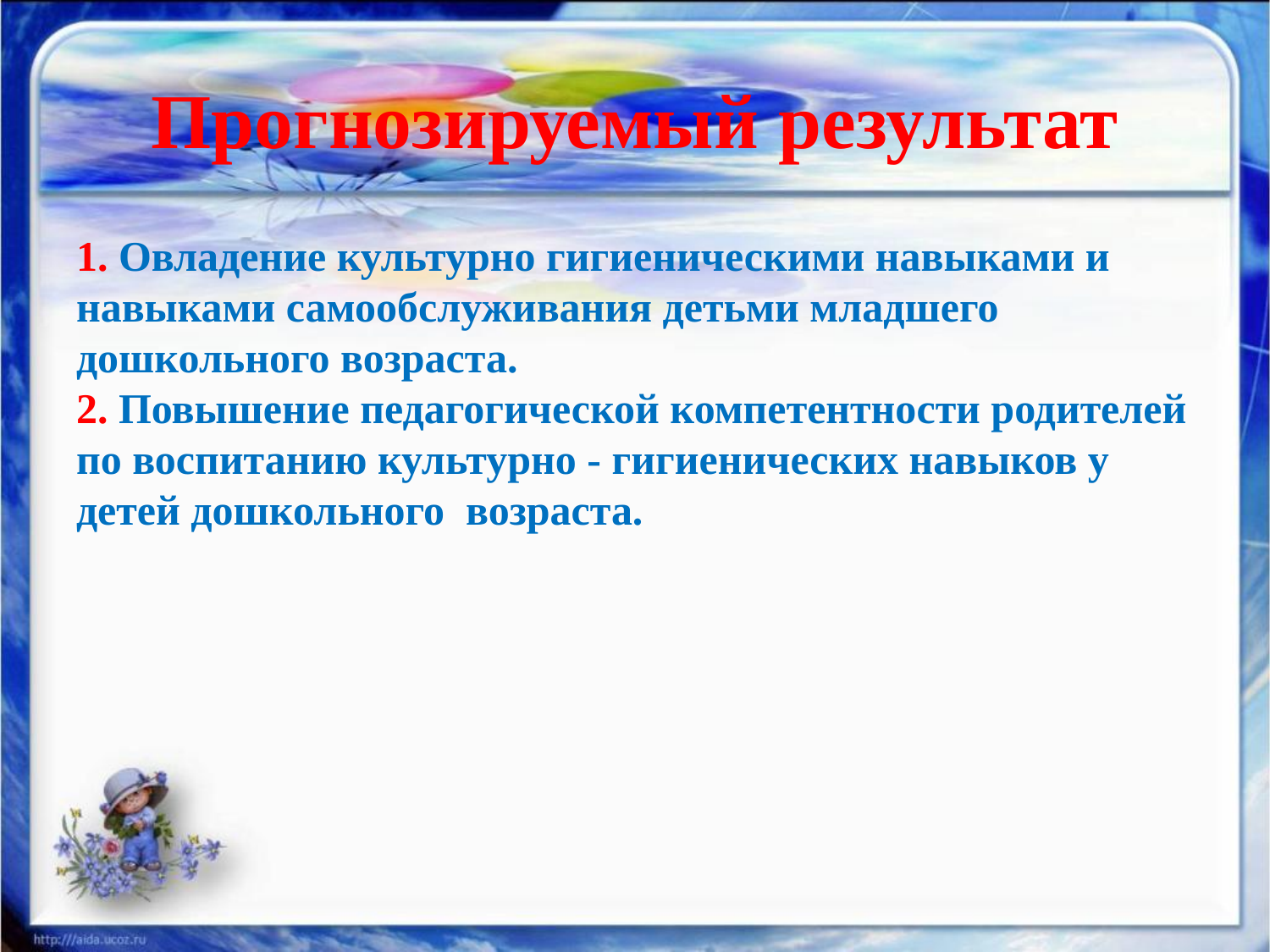

# Прогнозируемый результат
1. Овладение культурно гигиеническими навыками и навыками самообслуживания детьми младшего дошкольного возраста.
2. Повышение педагогической компетентности родителей по воспитанию культурно - гигиенических навыков у детей дошкольного  возраста.